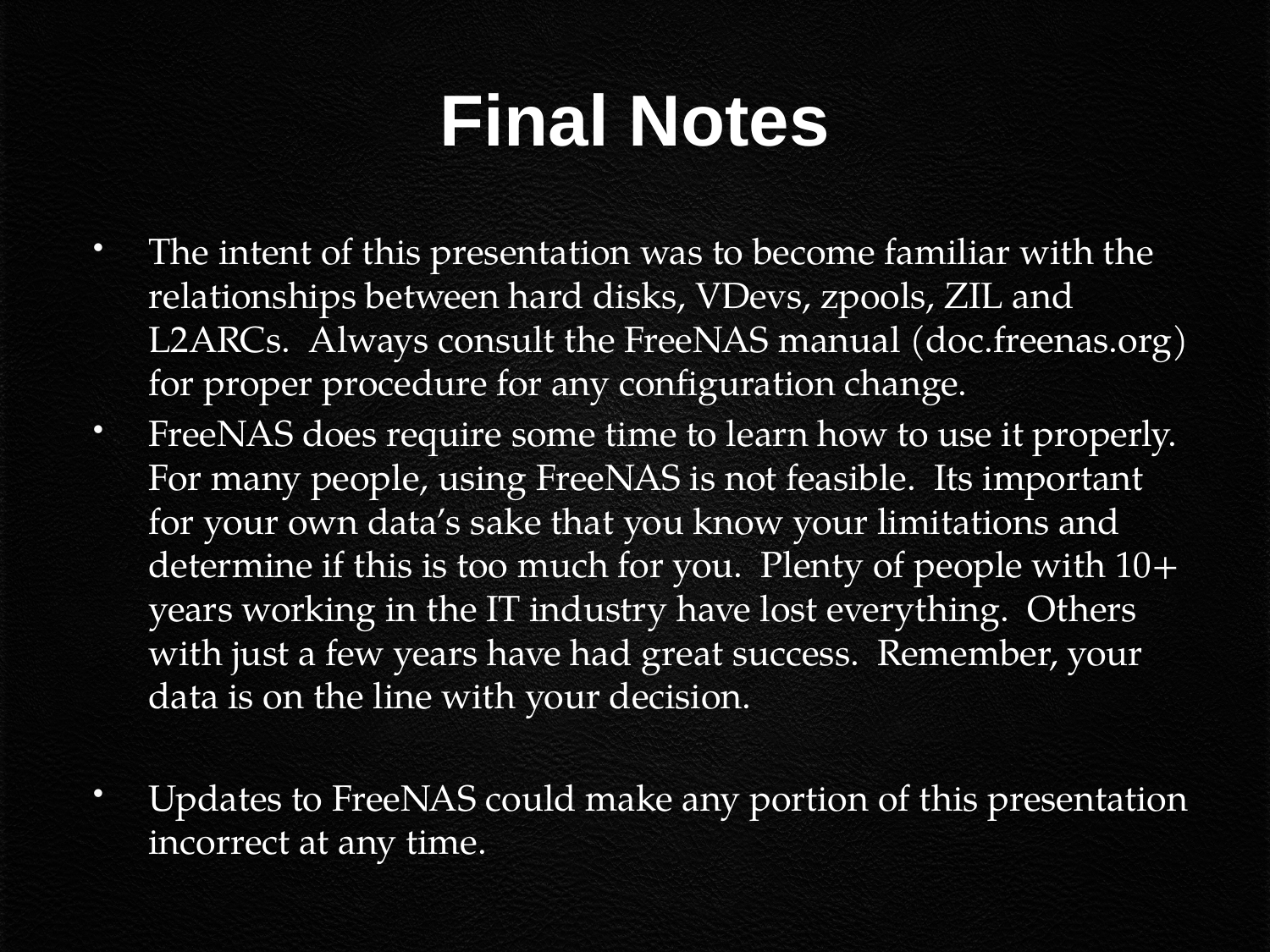

# Final Notes
The intent of this presentation was to become familiar with the relationships between hard disks, VDevs, zpools, ZIL and L2ARCs.  Always consult the FreeNAS manual (doc.freenas.org) for proper procedure for any configuration change.
FreeNAS does require some time to learn how to use it properly. For many people, using FreeNAS is not feasible.  Its important for your own data’s sake that you know your limitations and determine if this is too much for you.  Plenty of people with 10+ years working in the IT industry have lost everything.  Others with just a few years have had great success.  Remember, your data is on the line with your decision.

Updates to FreeNAS could make any portion of this presentation incorrect at any time.